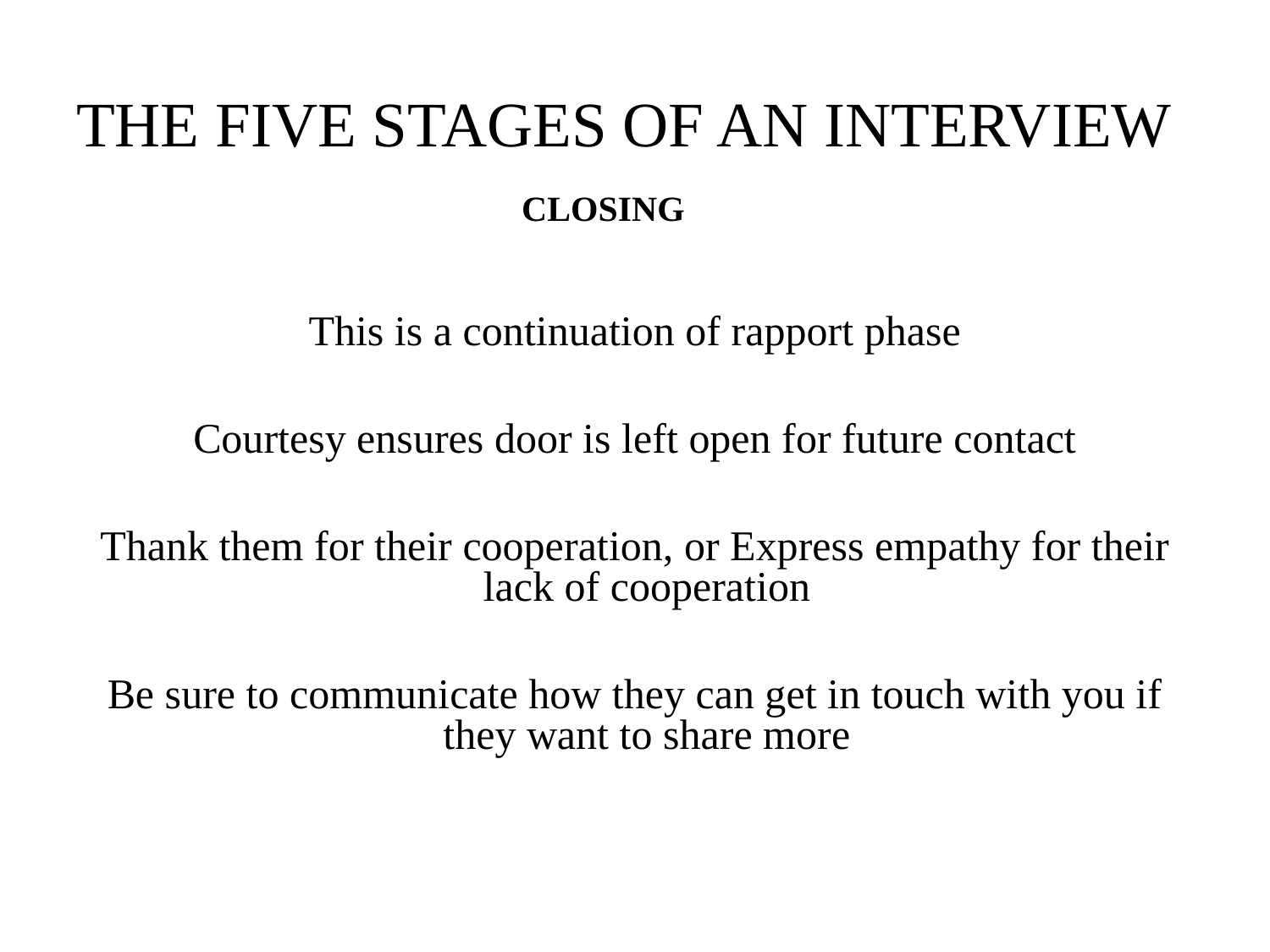

# THE FIVE STAGES OF AN INTERVIEW
CLOSING
This is a continuation of rapport phase

Courtesy ensures door is left open for future contact

Thank them for their cooperation, or Express empathy for their lack of cooperation

Be sure to communicate how they can get in touch with you if they want to share more